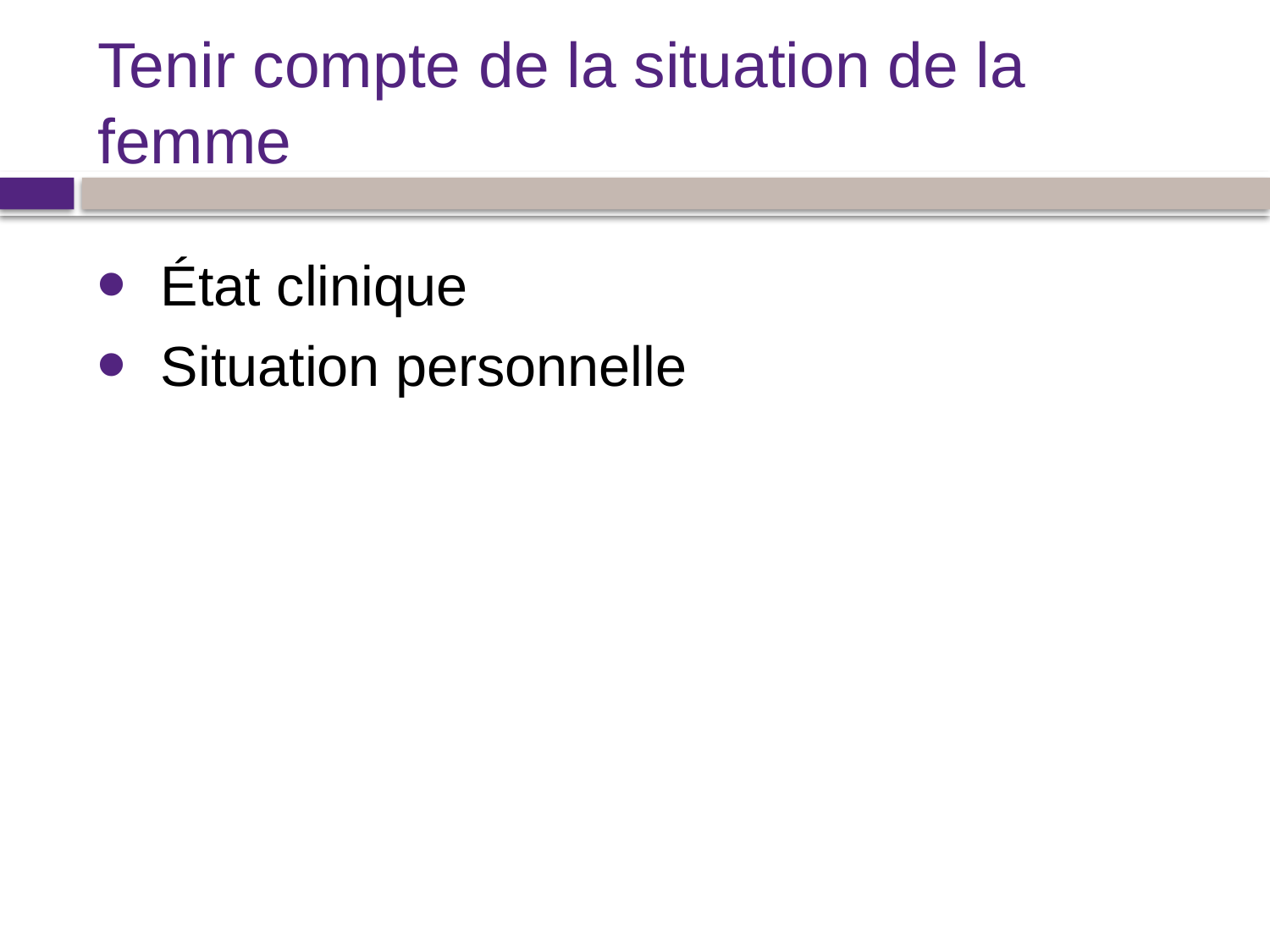

# Tenir compte de la situation de la femme
État clinique
Situation personnelle